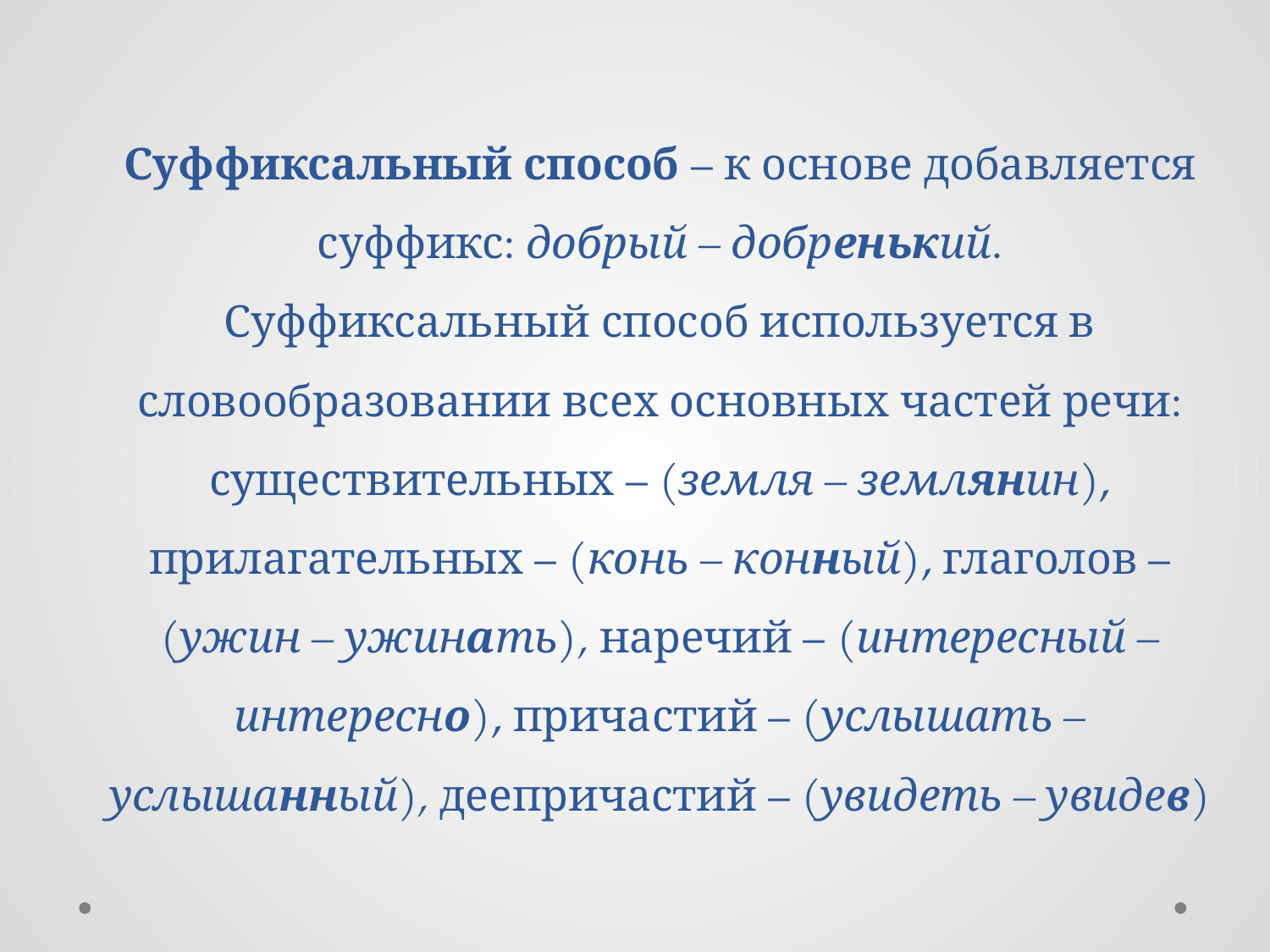

# Суффиксальный способ – к основе добавляется суффикс: добрый – добренький. Суффиксальный способ используется в словообразовании всех основных частей речи: существительных – (земля – землянин), прилагательных – (конь – конный), глаголов – (ужин – ужинать), наречий – (интересный – интересно), причастий – (услышать – услышанный), деепричастий – (увидеть – увидев)